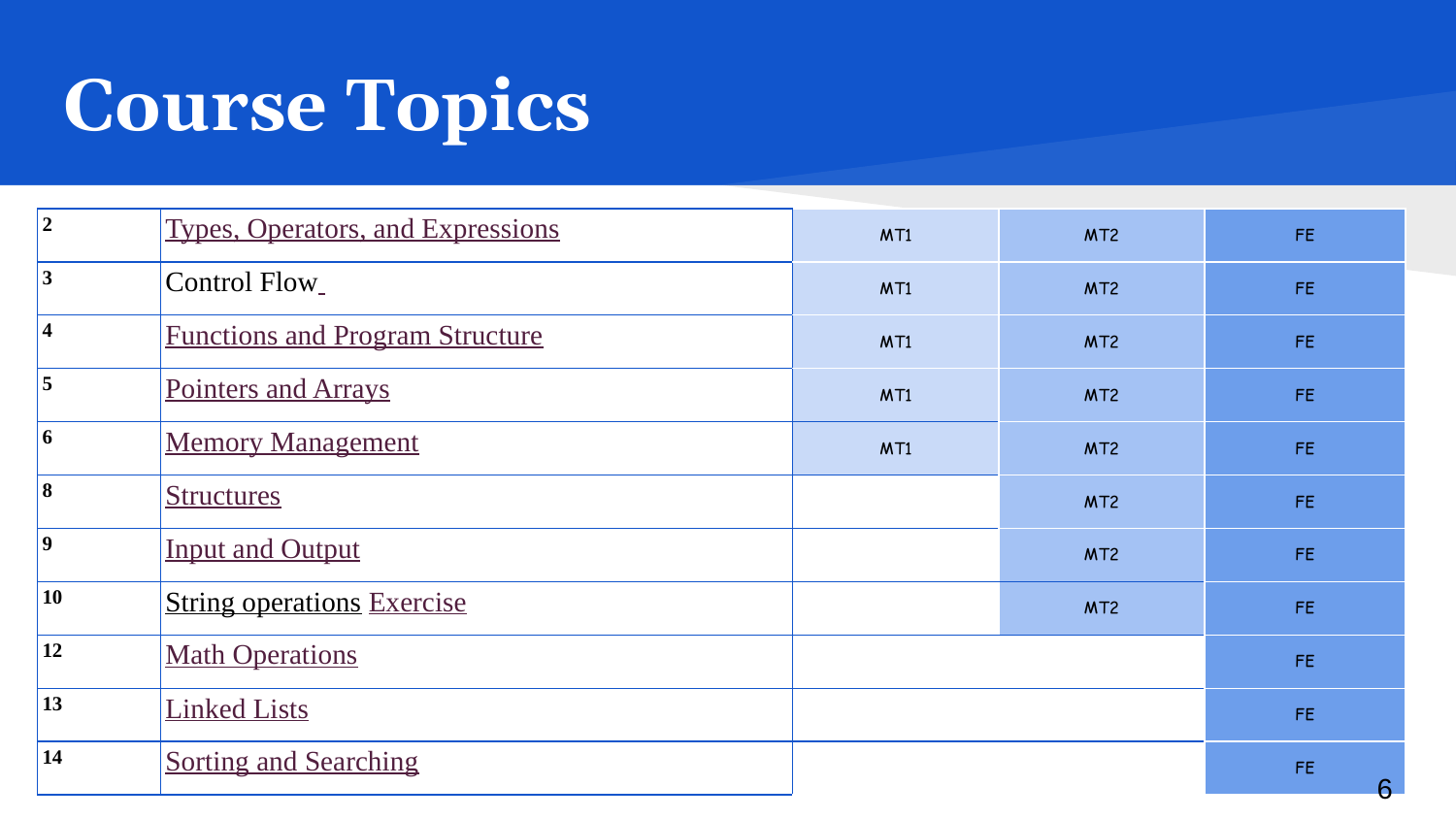

# Course Topics
| 2 | Types, Operators, and Expressions | MT1 | MT2 | FE |
| --- | --- | --- | --- | --- |
| 3 | Control Flow | MT1 | MT2 | FE |
| 4 | Functions and Program Structure | MT1 | MT2 | FE |
| 5 | Pointers and Arrays | MT1 | MT2 | FE |
| 6 | Memory Management | MT1 | MT2 | FE |
| 8 | Structures |  | MT2 | FE |
| 9 | Input and Output |  | MT2 | FE |
| 10 | String operations Exercise |  | MT2 | FE |
| 12 | Math Operations |  |  | FE |
| 13 | Linked Lists |  |  | FE |
| 14 | Sorting and Searching |  |  | FE |
6